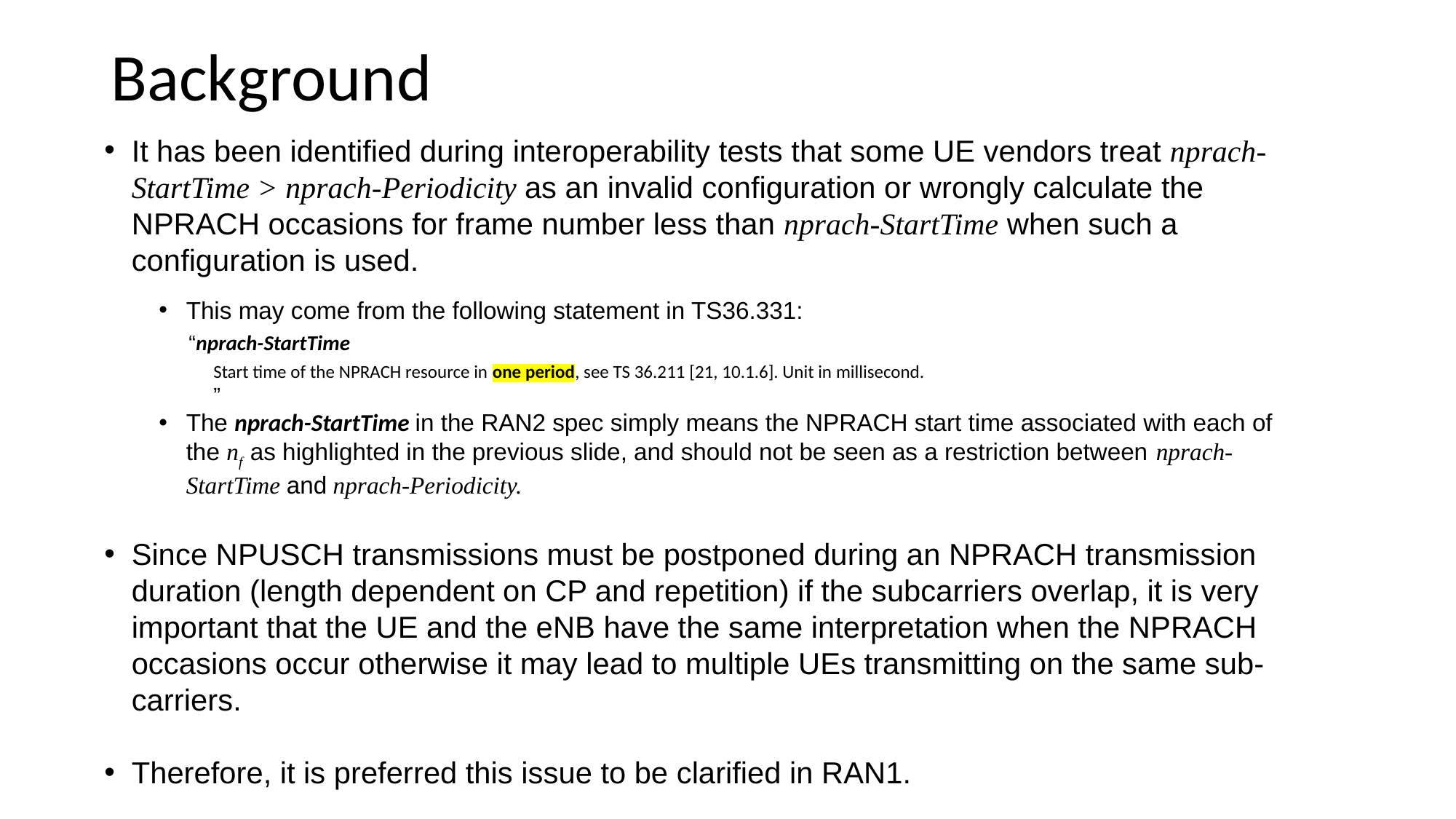

# Background
It has been identified during interoperability tests that some UE vendors treat nprach-StartTime > nprach-Periodicity as an invalid configuration or wrongly calculate the NPRACH occasions for frame number less than nprach-StartTime when such a configuration is used.

This may come from the following statement in TS36.331:
     “nprach-StartTime
Start time of the NPRACH resource in one period, see TS 36.211 [21, 10.1.6]. Unit in millisecond.
”
The nprach-StartTime in the RAN2 spec simply means the NPRACH start time associated with each of the nf  as highlighted in the previous slide, and should not be seen as a restriction between nprach-StartTime and nprach-Periodicity.

Since NPUSCH transmissions must be postponed during an NPRACH transmission duration (length dependent on CP and repetition) if the subcarriers overlap, it is very important that the UE and the eNB have the same interpretation when the NPRACH occasions occur otherwise it may lead to multiple UEs transmitting on the same sub-carriers.

Therefore, it is preferred this issue to be clarified in RAN1.